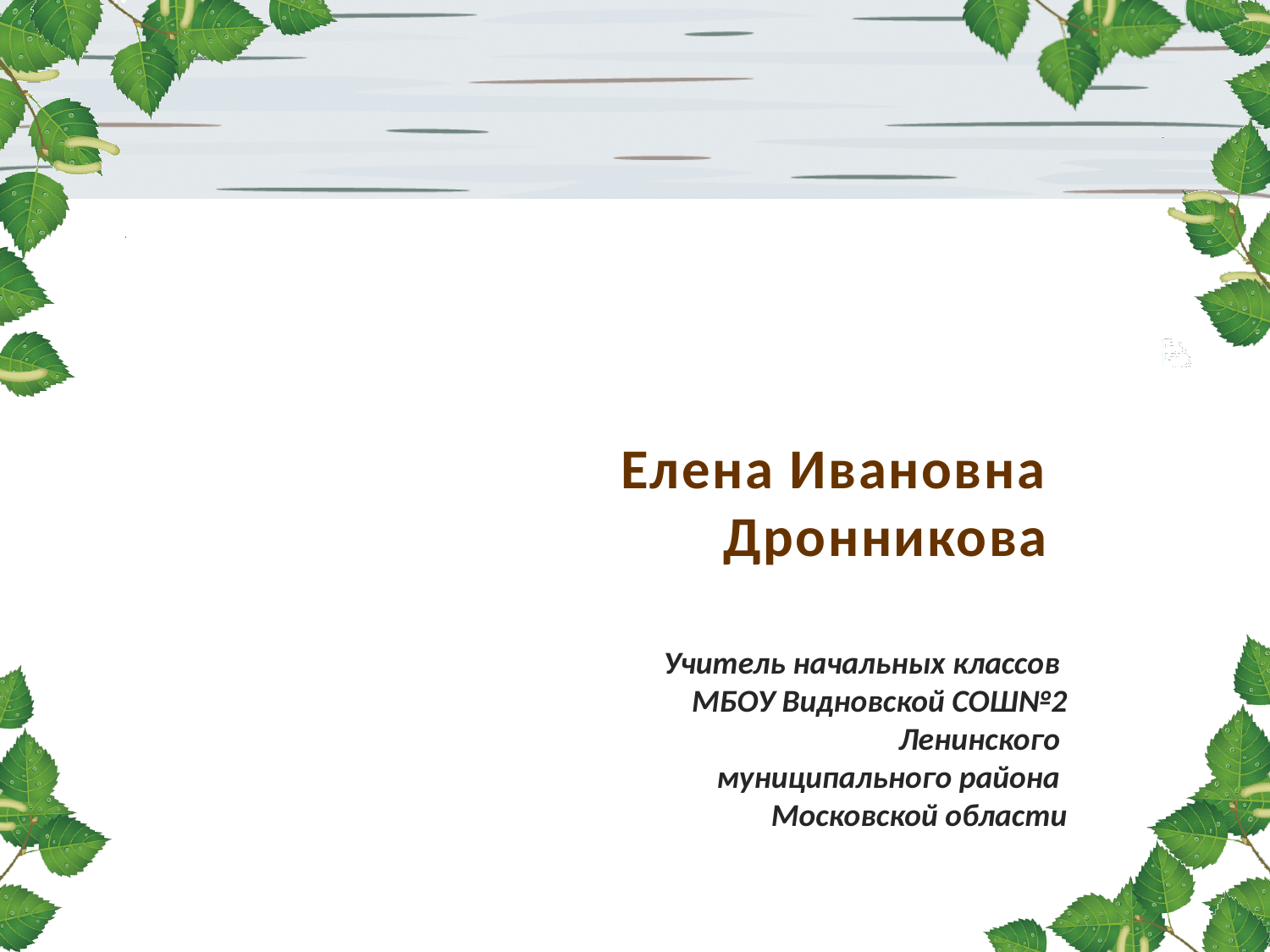

Елена Ивановна
Дронникова
Учитель начальных классов
МБОУ Видновской СОШ№2
Ленинского
муниципального района
Московской области